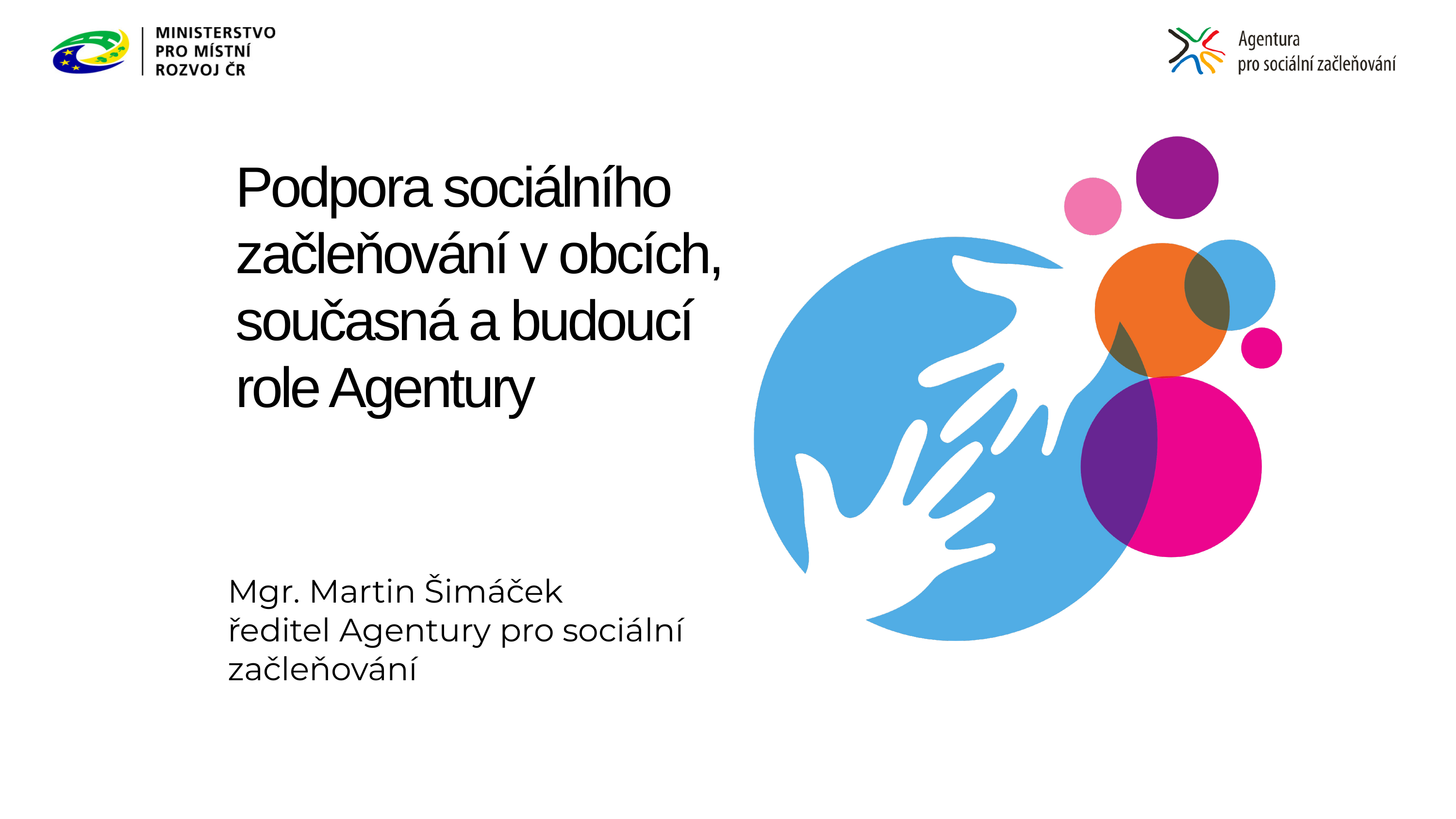

Podpora sociálního začleňování v obcích, současná a budoucí role Agentury
Mgr. Martin Šimáček
ředitel Agentury pro sociální
začleňování